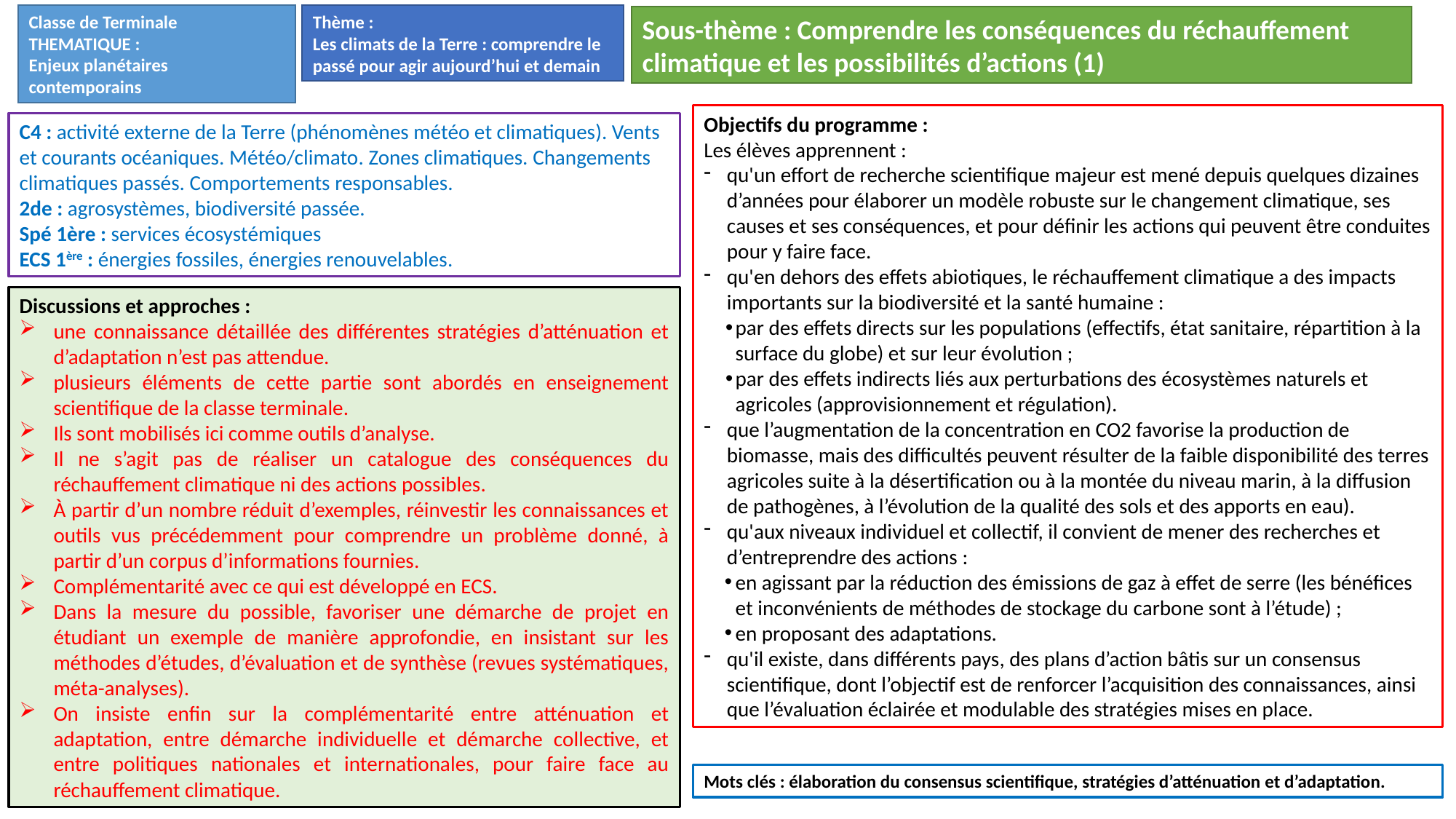

Classe de Terminale
THEMATIQUE :
Enjeux planétaires contemporains
Thème :
Les climats de la Terre : comprendre le passé pour agir aujourd’hui et demain
Sous-thème : Comprendre les conséquences du réchauffement climatique et les possibilités d’actions (1)
Objectifs du programme :
Les élèves apprennent :
qu'un effort de recherche scientifique majeur est mené depuis quelques dizaines d’années pour élaborer un modèle robuste sur le changement climatique, ses causes et ses conséquences, et pour définir les actions qui peuvent être conduites pour y faire face.
qu'en dehors des effets abiotiques, le réchauffement climatique a des impacts importants sur la biodiversité et la santé humaine :
par des effets directs sur les populations (effectifs, état sanitaire, répartition à la surface du globe) et sur leur évolution ;
par des effets indirects liés aux perturbations des écosystèmes naturels et agricoles (approvisionnement et régulation).
que l’augmentation de la concentration en CO2 favorise la production de biomasse, mais des difficultés peuvent résulter de la faible disponibilité des terres agricoles suite à la désertification ou à la montée du niveau marin, à la diffusion de pathogènes, à l’évolution de la qualité des sols et des apports en eau).
qu'aux niveaux individuel et collectif, il convient de mener des recherches et d’entreprendre des actions :
en agissant par la réduction des émissions de gaz à effet de serre (les bénéfices et inconvénients de méthodes de stockage du carbone sont à l’étude) ;
en proposant des adaptations.
qu'il existe, dans différents pays, des plans d’action bâtis sur un consensus scientifique, dont l’objectif est de renforcer l’acquisition des connaissances, ainsi que l’évaluation éclairée et modulable des stratégies mises en place.
C4 : activité externe de la Terre (phénomènes météo et climatiques). Vents et courants océaniques. Météo/climato. Zones climatiques. Changements climatiques passés. Comportements responsables.
2de : agrosystèmes, biodiversité passée.
Spé 1ère : services écosystémiques
ECS 1ère : énergies fossiles, énergies renouvelables.
Discussions et approches :
une connaissance détaillée des différentes stratégies d’atténuation et d’adaptation n’est pas attendue.
plusieurs éléments de cette partie sont abordés en enseignement scientifique de la classe terminale.
Ils sont mobilisés ici comme outils d’analyse.
Il ne s’agit pas de réaliser un catalogue des conséquences du réchauffement climatique ni des actions possibles.
À partir d’un nombre réduit d’exemples, réinvestir les connaissances et outils vus précédemment pour comprendre un problème donné, à partir d’un corpus d’informations fournies.
Complémentarité avec ce qui est développé en ECS.
Dans la mesure du possible, favoriser une démarche de projet en étudiant un exemple de manière approfondie, en insistant sur les méthodes d’études, d’évaluation et de synthèse (revues systématiques, méta-analyses).
On insiste enfin sur la complémentarité entre atténuation et adaptation, entre démarche individuelle et démarche collective, et entre politiques nationales et internationales, pour faire face au réchauffement climatique.
Mots clés : élaboration du consensus scientifique, stratégies d’atténuation et d’adaptation.